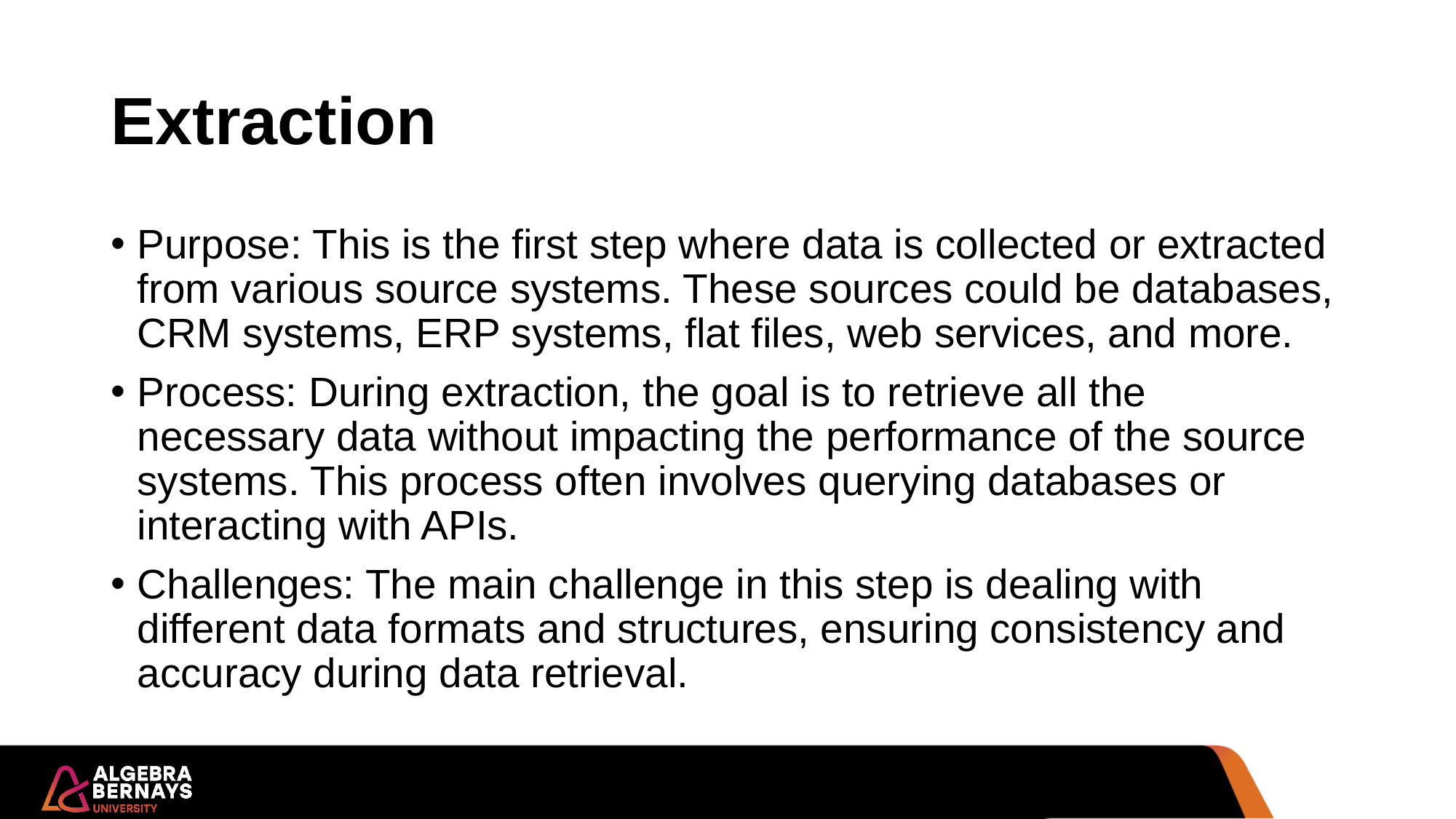

# Extraction
Purpose: This is the first step where data is collected or extracted from various source systems. These sources could be databases, CRM systems, ERP systems, flat files, web services, and more.
Process: During extraction, the goal is to retrieve all the necessary data without impacting the performance of the source systems. This process often involves querying databases or interacting with APIs.
Challenges: The main challenge in this step is dealing with different data formats and structures, ensuring consistency and accuracy during data retrieval.